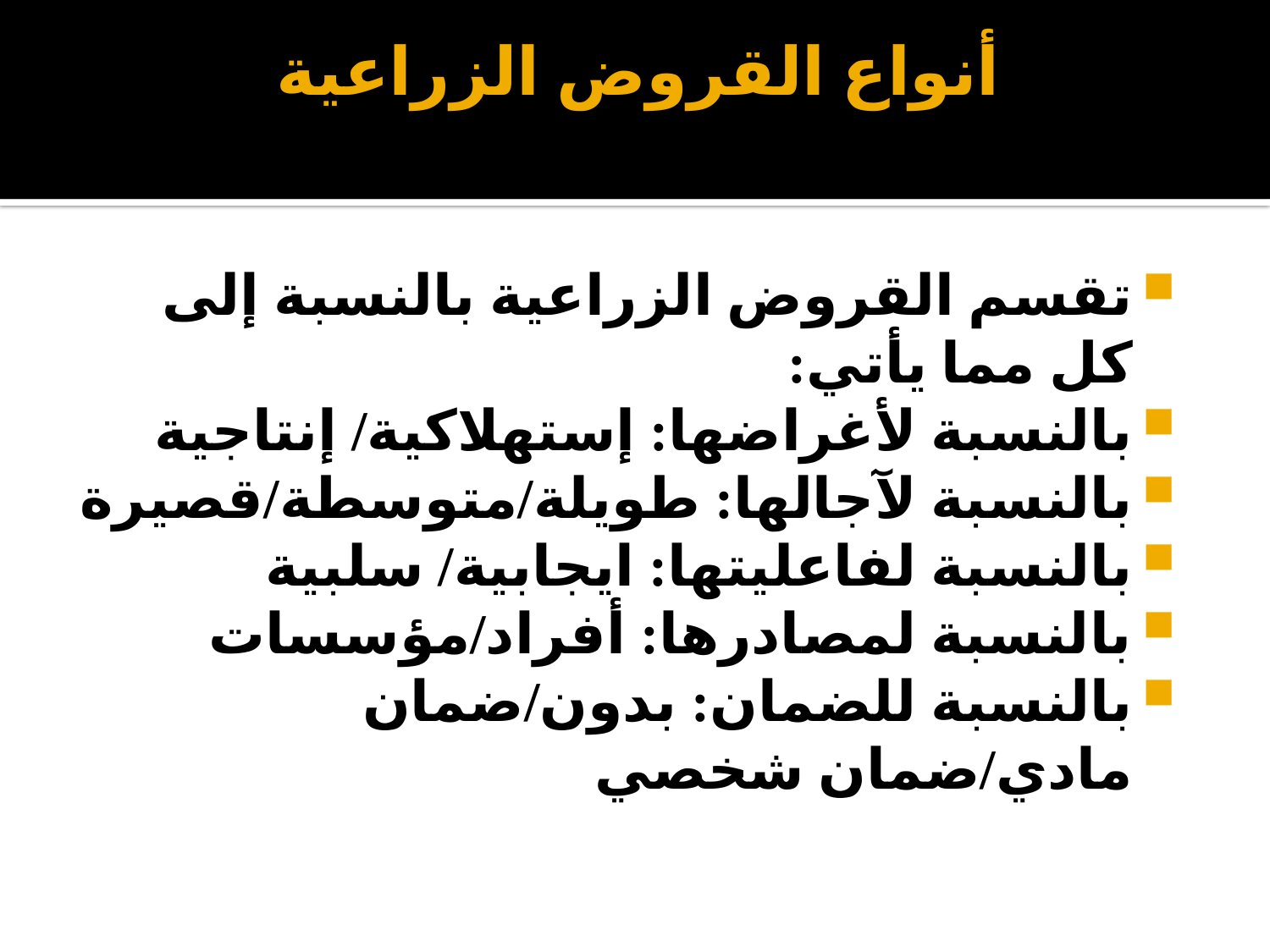

# أنواع القروض الزراعية
تقسم القروض الزراعية بالنسبة إلى كل مما يأتي:
بالنسبة لأغراضها: إستهلاكية/ إنتاجية
بالنسبة لآجالها: طويلة/متوسطة/قصيرة
بالنسبة لفاعليتها: ايجابية/ سلبية
بالنسبة لمصادرها: أفراد/مؤسسات
بالنسبة للضمان: بدون/ضمان مادي/ضمان شخصي